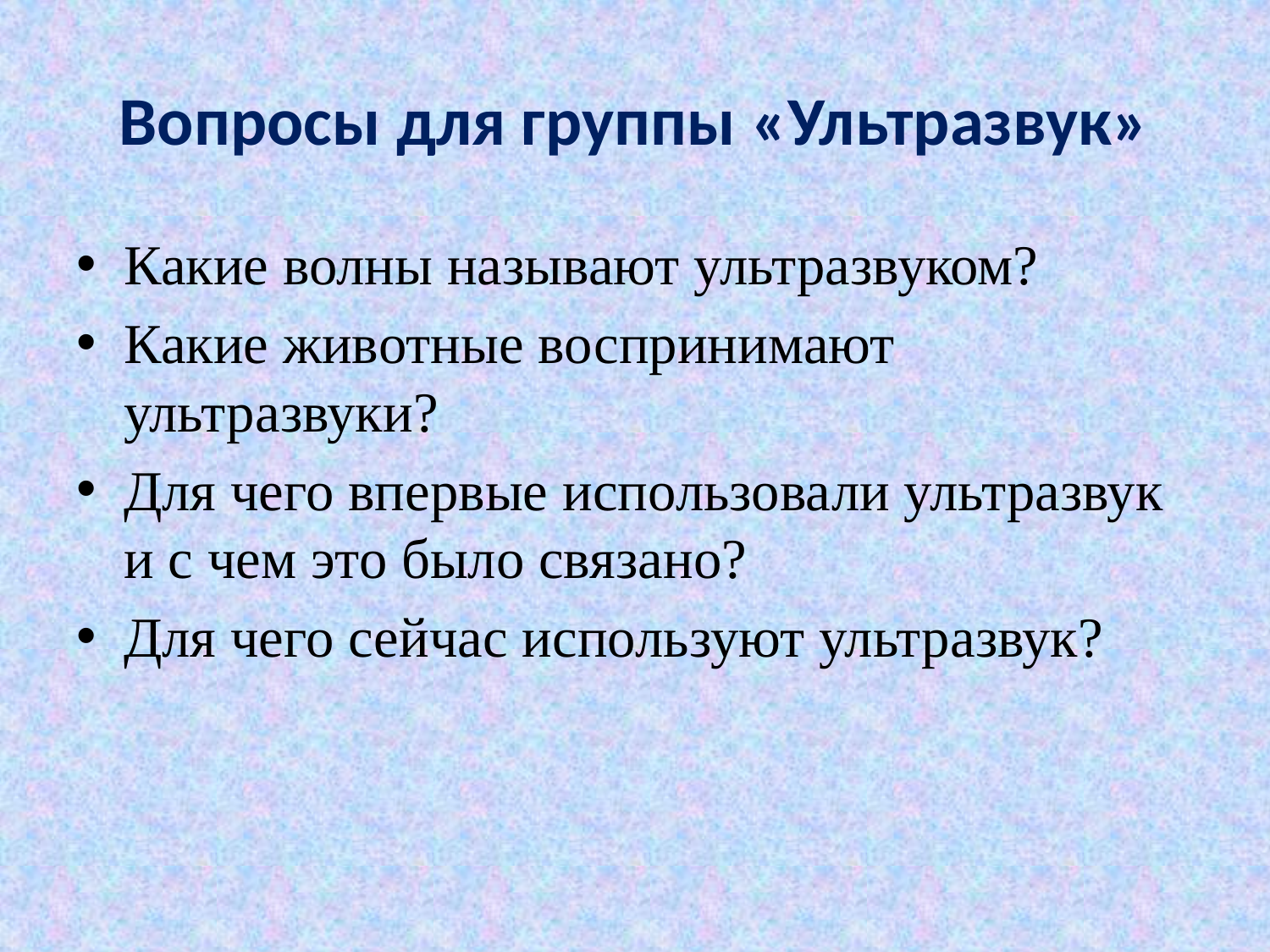

# Вопросы для группы «Ультразвук»
Какие волны называют ультразвуком?
Какие животные воспринимают ультразвуки?
Для чего впервые использовали ультразвук и с чем это было связано?
Для чего сейчас используют ультразвук?